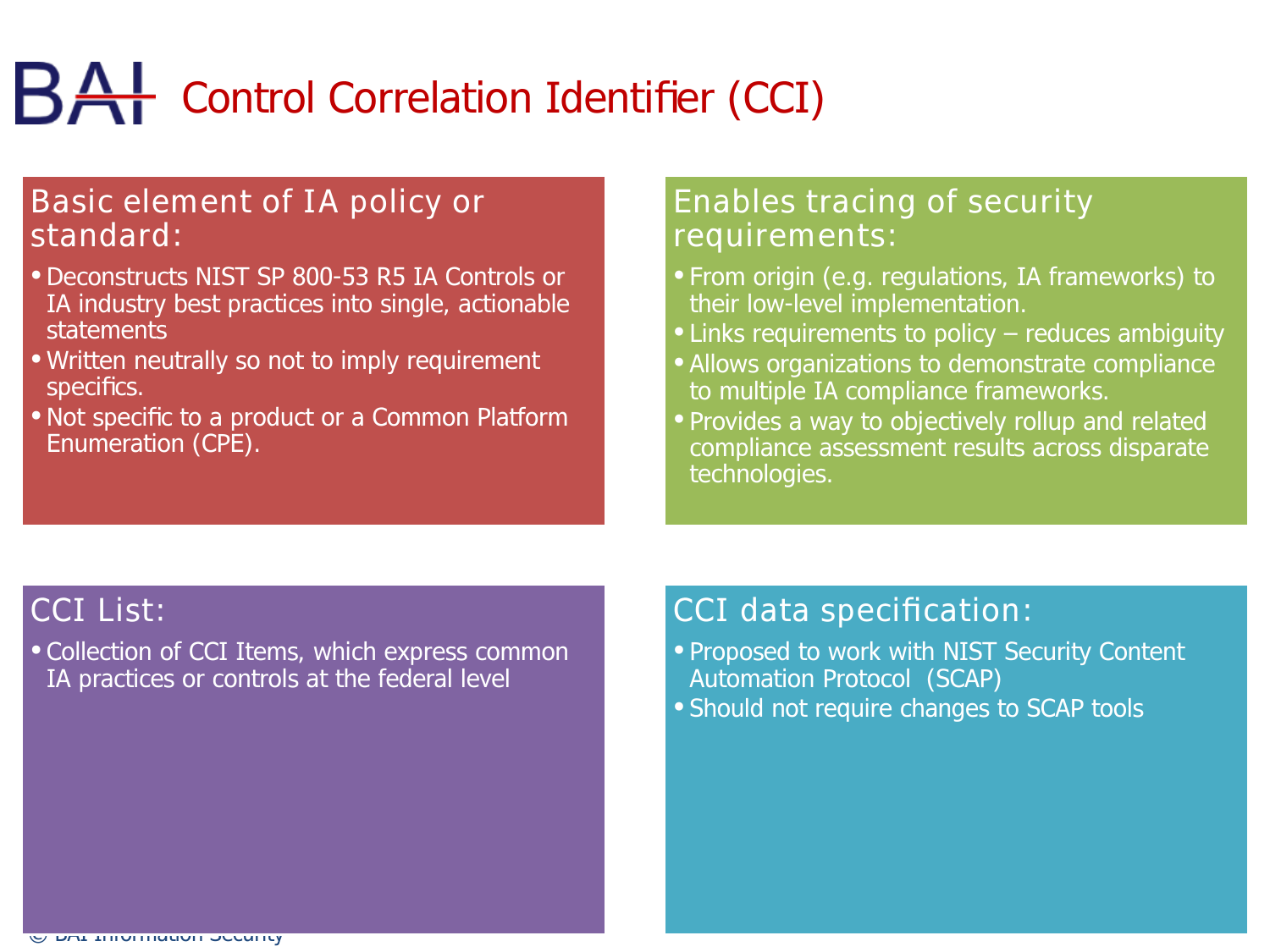

# Control Correlation Identifier (CCI)

Basic element of IA policy or standard:
Deconstructs NIST SP 800-53 R5 IA Controls or  IA industry best practices into single, actionable statements
Written neutrally so not to imply requirement specifics.
Not specific to a product or a Common Platform Enumeration (CPE).

Enables tracing of security requirements:
From origin (e.g. regulations, IA frameworks) to their low-level implementation.
Links requirements to policy – reduces ambiguity
Allows organizations to demonstrate compliance to multiple IA compliance frameworks.
Provides a way to objectively rollup and related compliance assessment results across disparate technologies.

CCI List:
Collection of CCI Items, which express common IA practices or controls at the federal level

CCI data specification:
Proposed to work with NIST Security Content Automation Protocol  (SCAP)
Should not require changes to SCAP tools